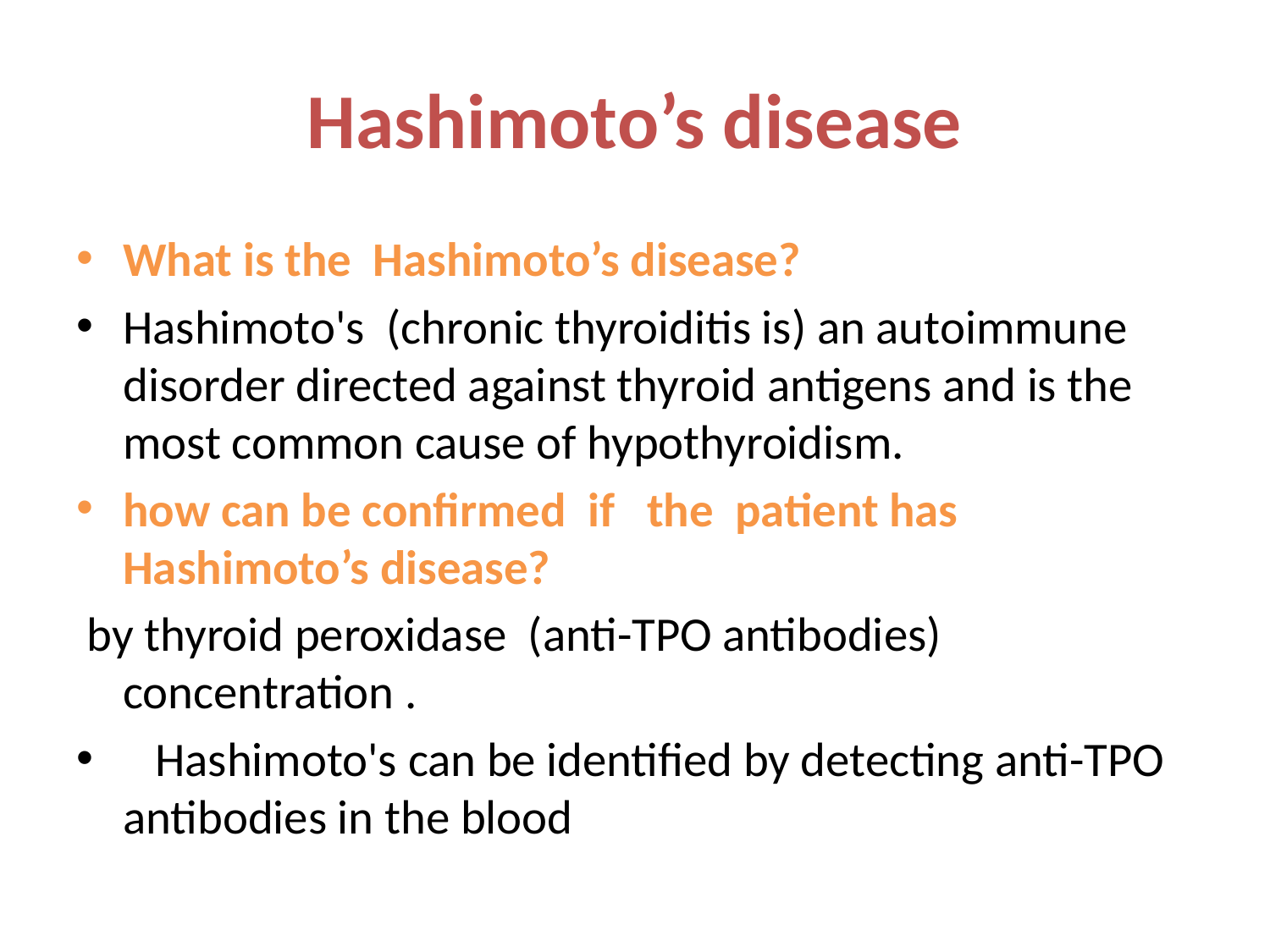

# Hashimoto’s disease
What is the  Hashimoto’s disease?
Hashimoto's  (chronic thyroiditis is) an autoimmune disorder directed against thyroid antigens and is the most common cause of hypothyroidism.
how can be confirmed  if   the  patient has Hashimoto’s disease?
 by thyroid peroxidase  (anti-TPO antibodies) concentration .
   Hashimoto's can be identified by detecting anti-TPO antibodies in the blood